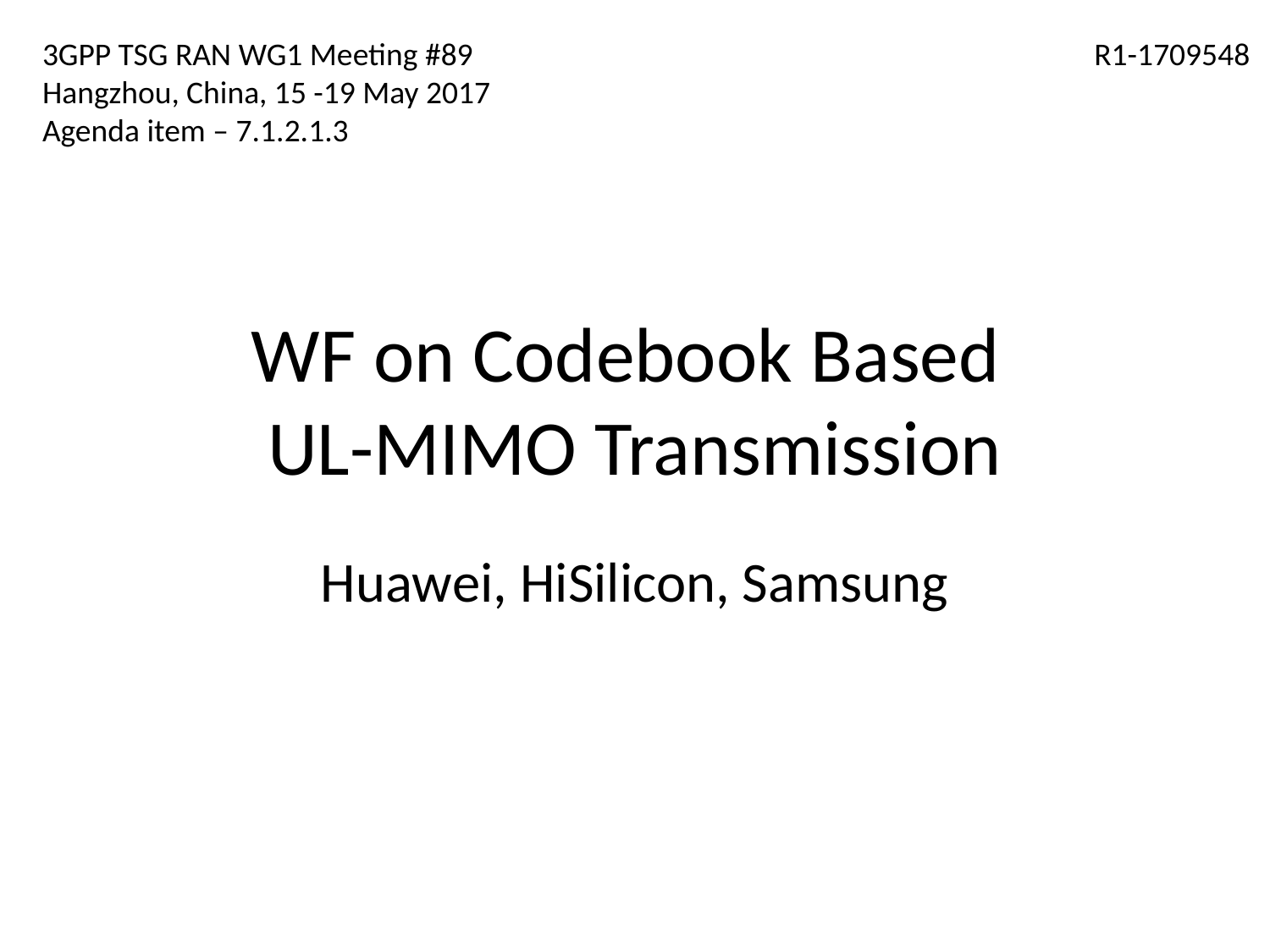

3GPP TSG RAN WG1 Meeting #89				                	     R1-1709548
Hangzhou, China, 15 -19 May 2017
Agenda item – 7.1.2.1.3
# WF on Codebook Based UL-MIMO Transmission
Huawei, HiSilicon, Samsung